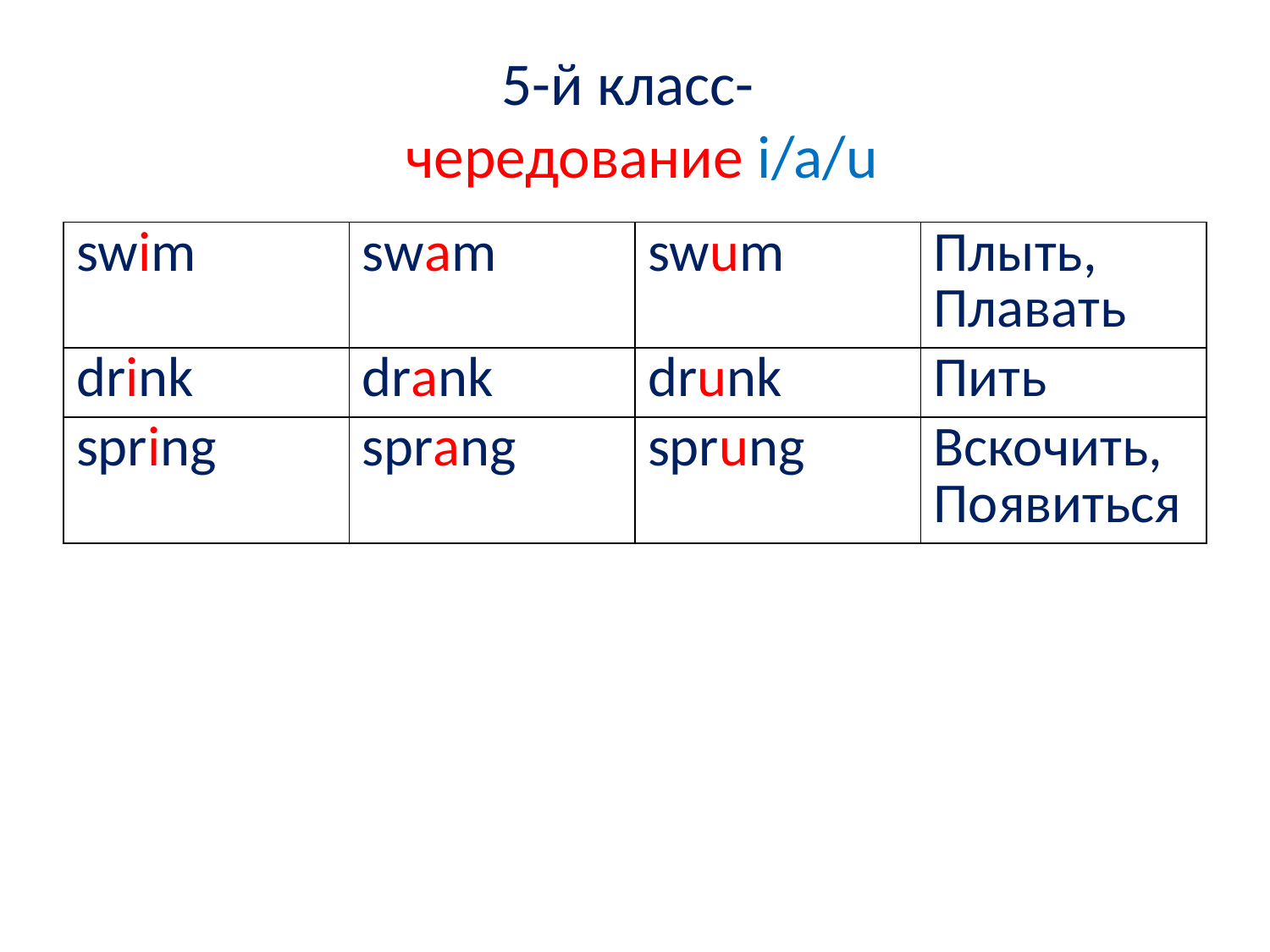

# 5-й класс- чередование i/a/u
| swim | swam | swum | Плыть, Плавать |
| --- | --- | --- | --- |
| drink | drank | drunk | Пить |
| spring | sprang | sprung | Вскочить, Появиться |